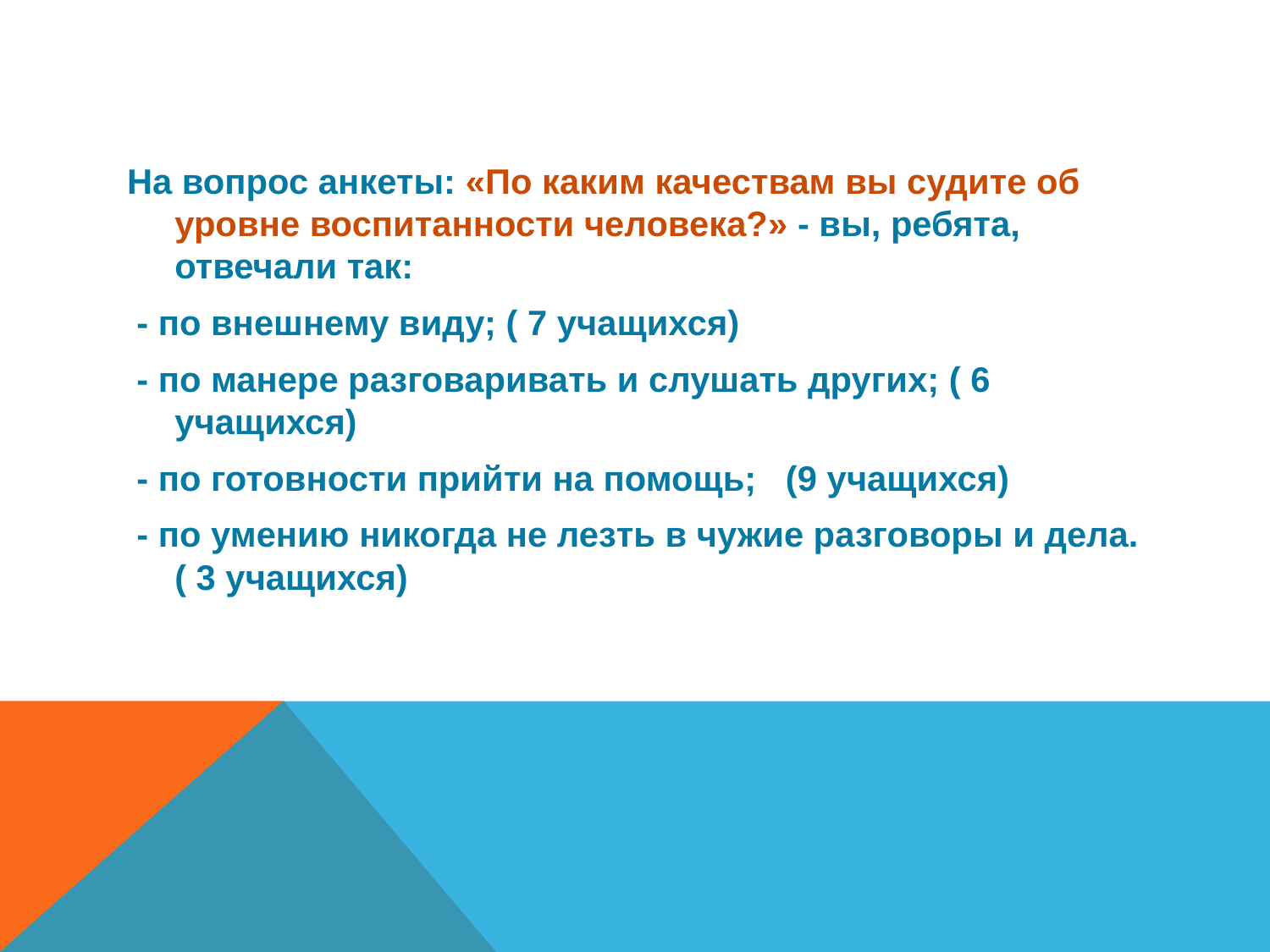

На вопрос анкеты: «По каким качествам вы судите об уровне воспитанности человека?» - вы, ребята, отвечали так:
 - по внешнему виду; ( 7 учащихся)
 - по манере разговаривать и слушать других; ( 6 учащихся)
 - по готовности прийти на помощь;   (9 учащихся)
 - по умению никогда не лезть в чужие разговоры и дела. ( 3 учащихся)